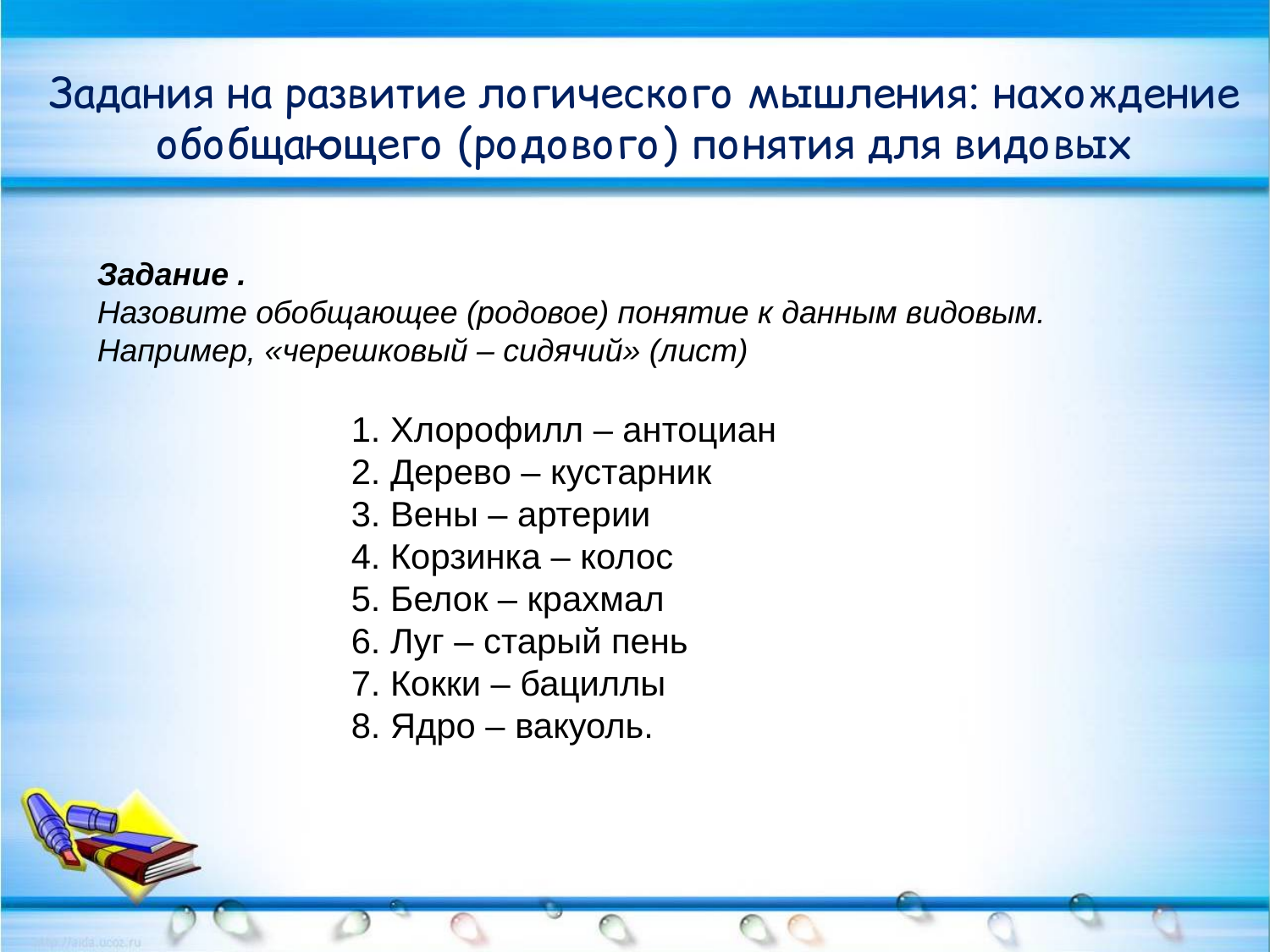

Задания на развитие логического мышления: нахождение обобщающего (родового) понятия для видовых
Задание .
Назовите обобщающее (родовое) понятие к данным видовым.
Например, «черешковый – сидячий» (лист)

		1. Хлорофилл – антоциан
		2. Дерево – кустарник
		3. Вены – артерии
		4. Корзинка – колос
		5. Белок – крахмал
		6. Луг – старый пень
		7. Кокки – бациллы
		8. Ядро – вакуоль.